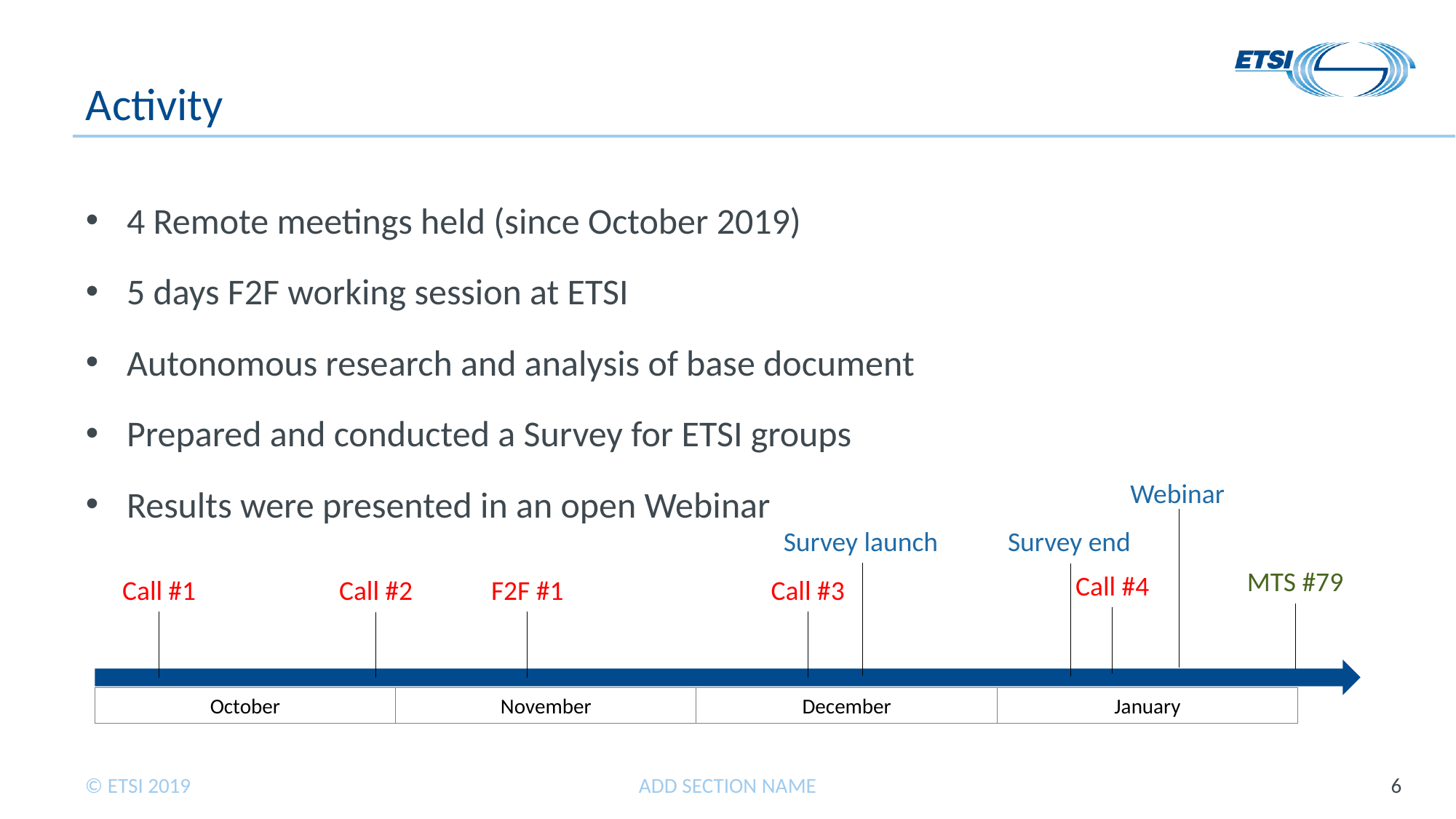

# Activity
4 Remote meetings held (since October 2019)
5 days F2F working session at ETSI
Autonomous research and analysis of base document
Prepared and conducted a Survey for ETSI groups
Results were presented in an open Webinar

Webinar
Survey launch
Survey end
MTS #79
Call #4
Call #1
F2F #1
Call #3
Call #2

January
October
November
December
ADD SECTION NAME